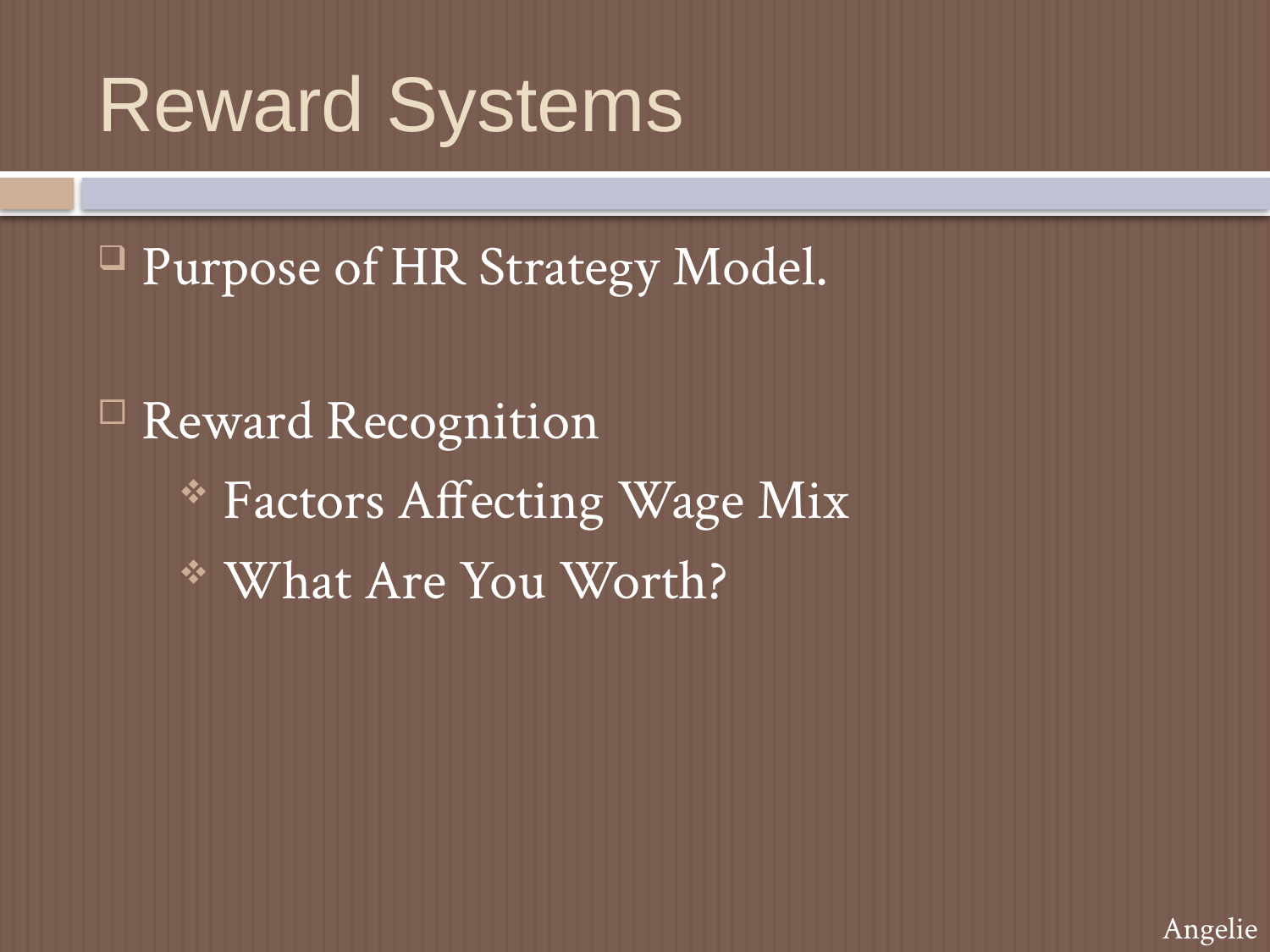

# Reward Systems
Purpose of HR Strategy Model.

Reward Recognition
Factors Affecting Wage Mix
What Are You Worth?

Angelie